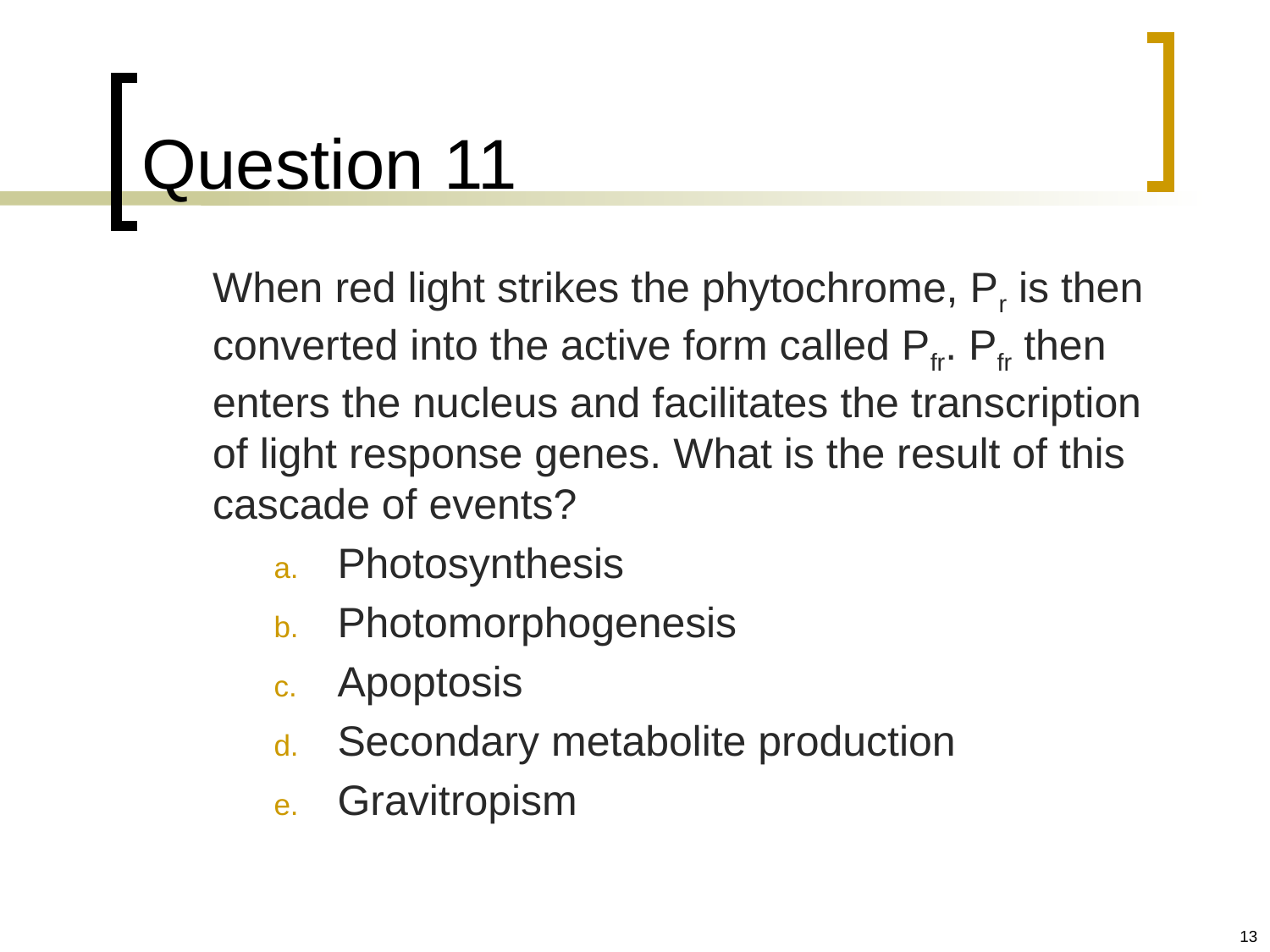

# Question 11
	When red light strikes the phytochrome, Pr is then converted into the active form called Pfr. Pfr then enters the nucleus and facilitates the transcription of light response genes. What is the result of this cascade of events?
Photosynthesis
Photomorphogenesis
Apoptosis
Secondary metabolite production
Gravitropism